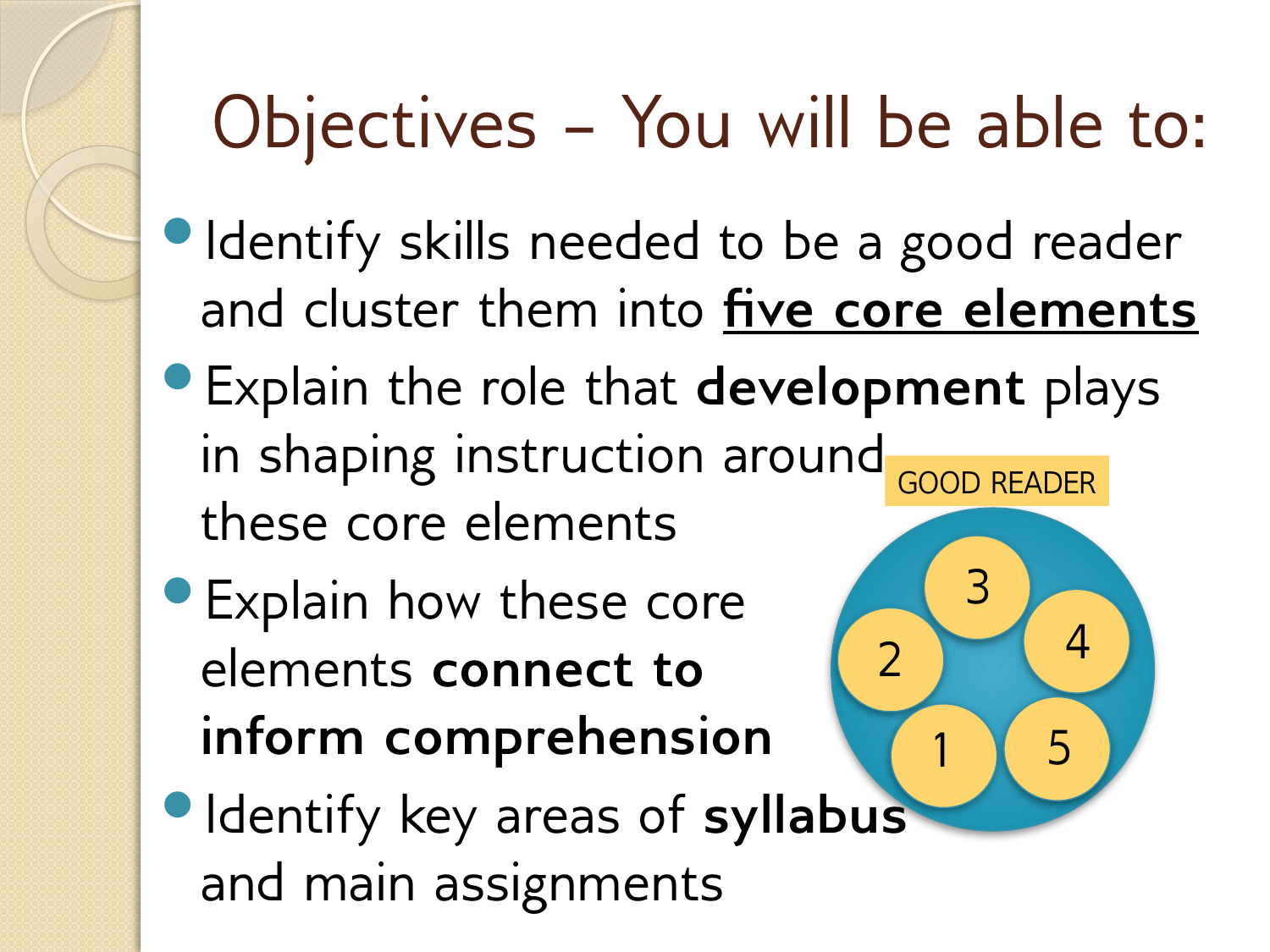

# Objectives – You will be able to:
Identify skills needed to be a good reader and cluster them into five core elements
Explain the role that development plays in shaping instruction around
these core elements
Explain how these core
elements connect to
inform comprehension
Identify key areas of syllabus
and main assignments

GOOD READER

3

4

2

5
1